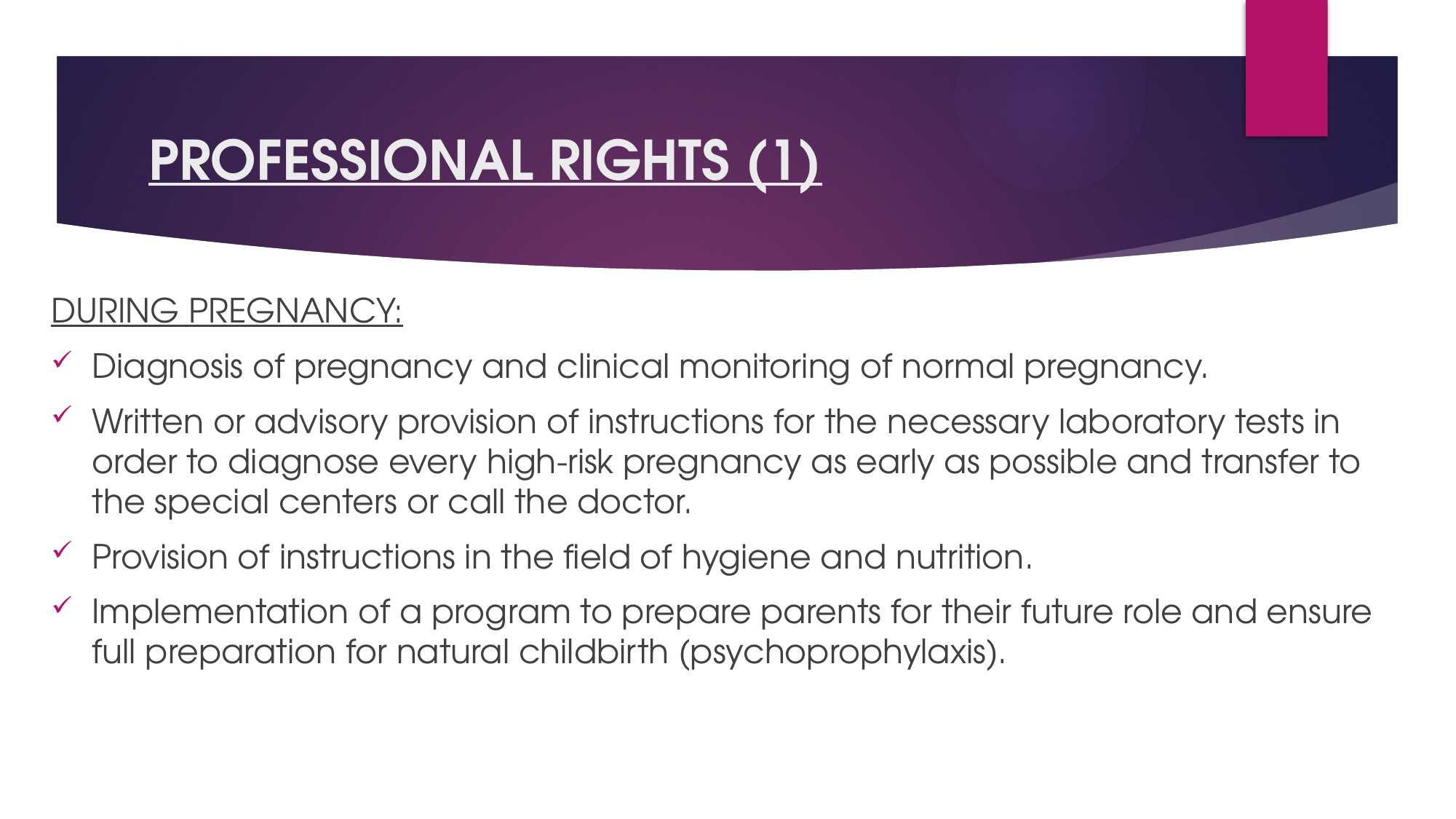

# PROFESSIONAL RIGHTS (1)
DURING PREGNANCY:
Diagnosis of pregnancy and clinical monitoring of normal pregnancy.
Written or advisory provision of instructions for the necessary laboratory tests in order to diagnose every high-risk pregnancy as early as possible and transfer to the special centers or call the doctor.
Provision of instructions in the field of hygiene and nutrition.
Implementation of a program to prepare parents for their future role and ensure full preparation for natural childbirth (psychoprophylaxis).